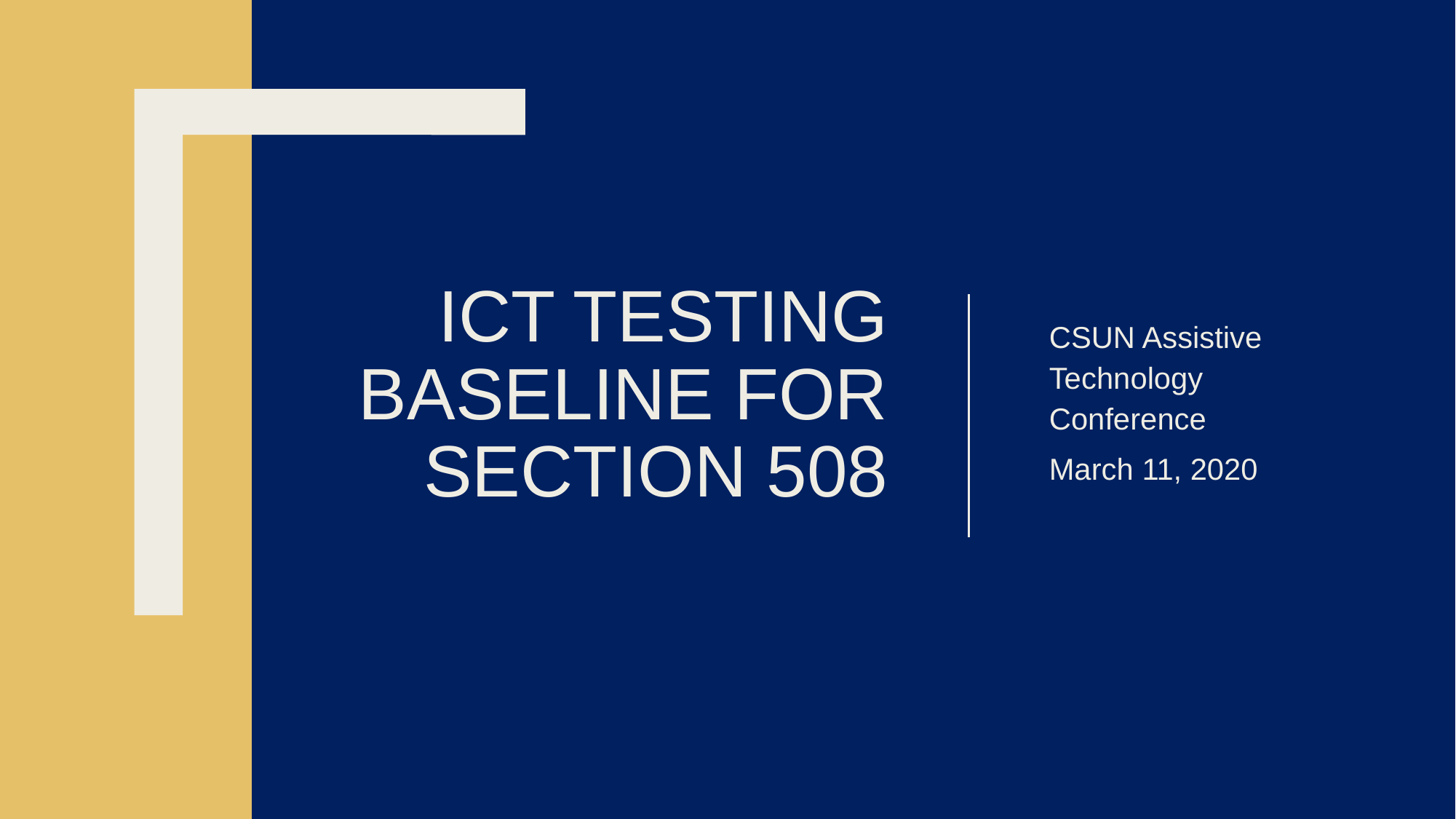

# ICT Testing Baseline for Section 508
CSUN Assistive Technology Conference
March 11, 2020